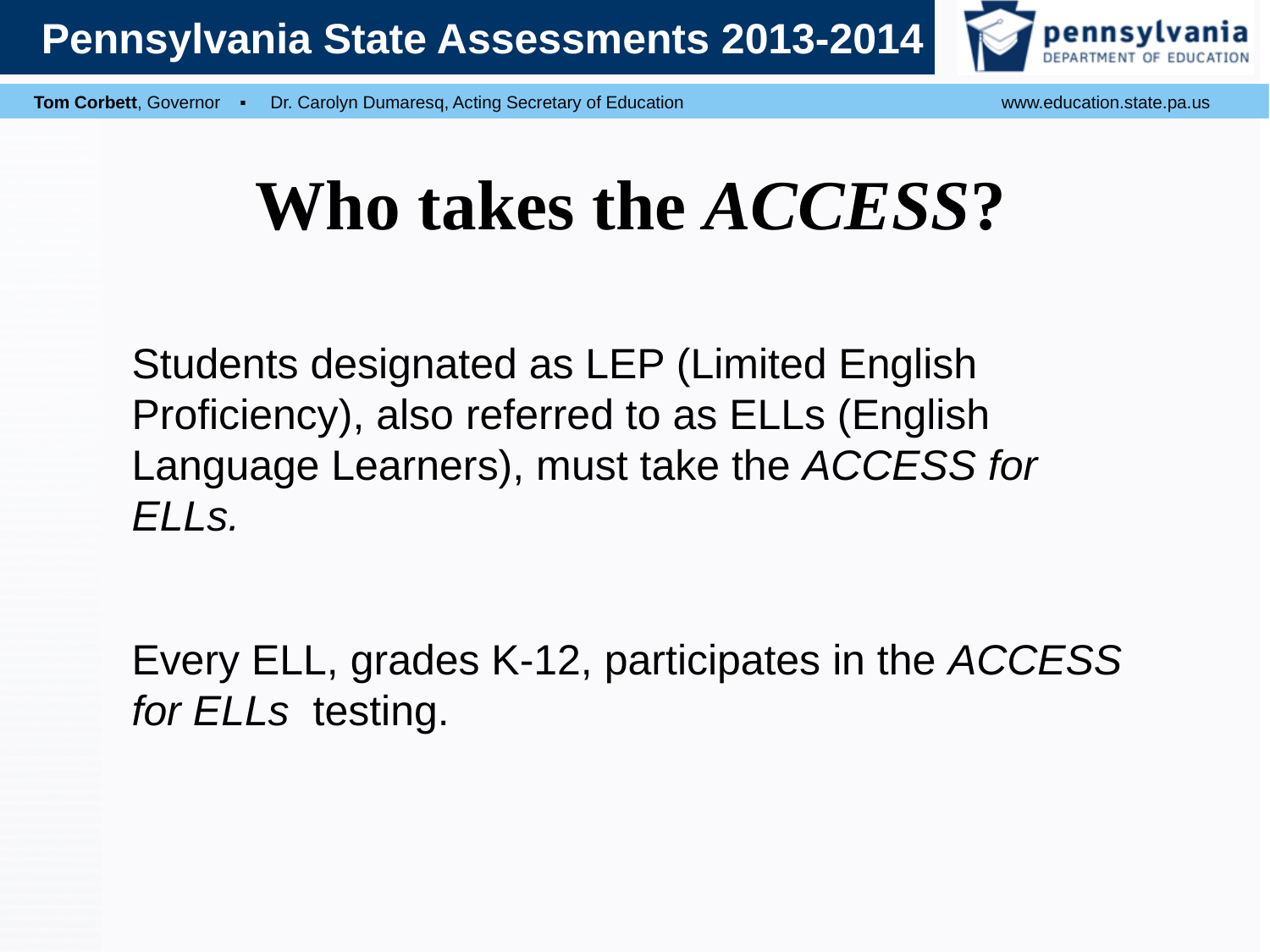

# Who takes the ACCESS?
Students designated as LEP (Limited English Proficiency), also referred to as ELLs (English Language Learners), must take the ACCESS for ELLs.

Every ELL, grades K-12, participates in the ACCESS for ELLs  testing.